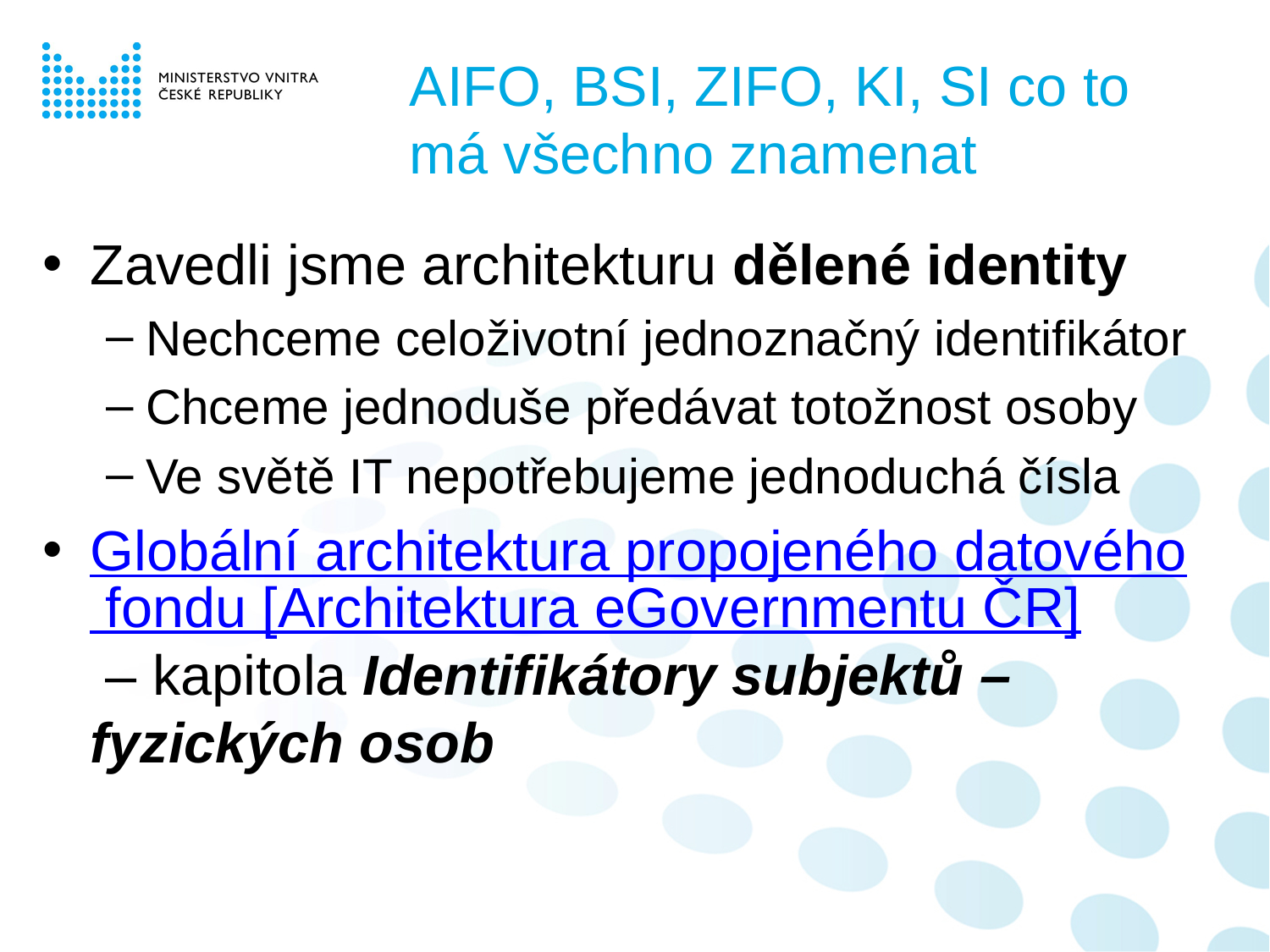

# AIFO, BSI, ZIFO, KI, SI co to má všechno znamenat
Zavedli jsme architekturu dělené identity
Nechceme celoživotní jednoznačný identifikátor
Chceme jednoduše předávat totožnost osoby
Ve světě IT nepotřebujeme jednoduchá čísla
Globální architektura propojeného datového fondu [Architektura eGovernmentu ČR] – kapitola Identifikátory subjektů – fyzických osob